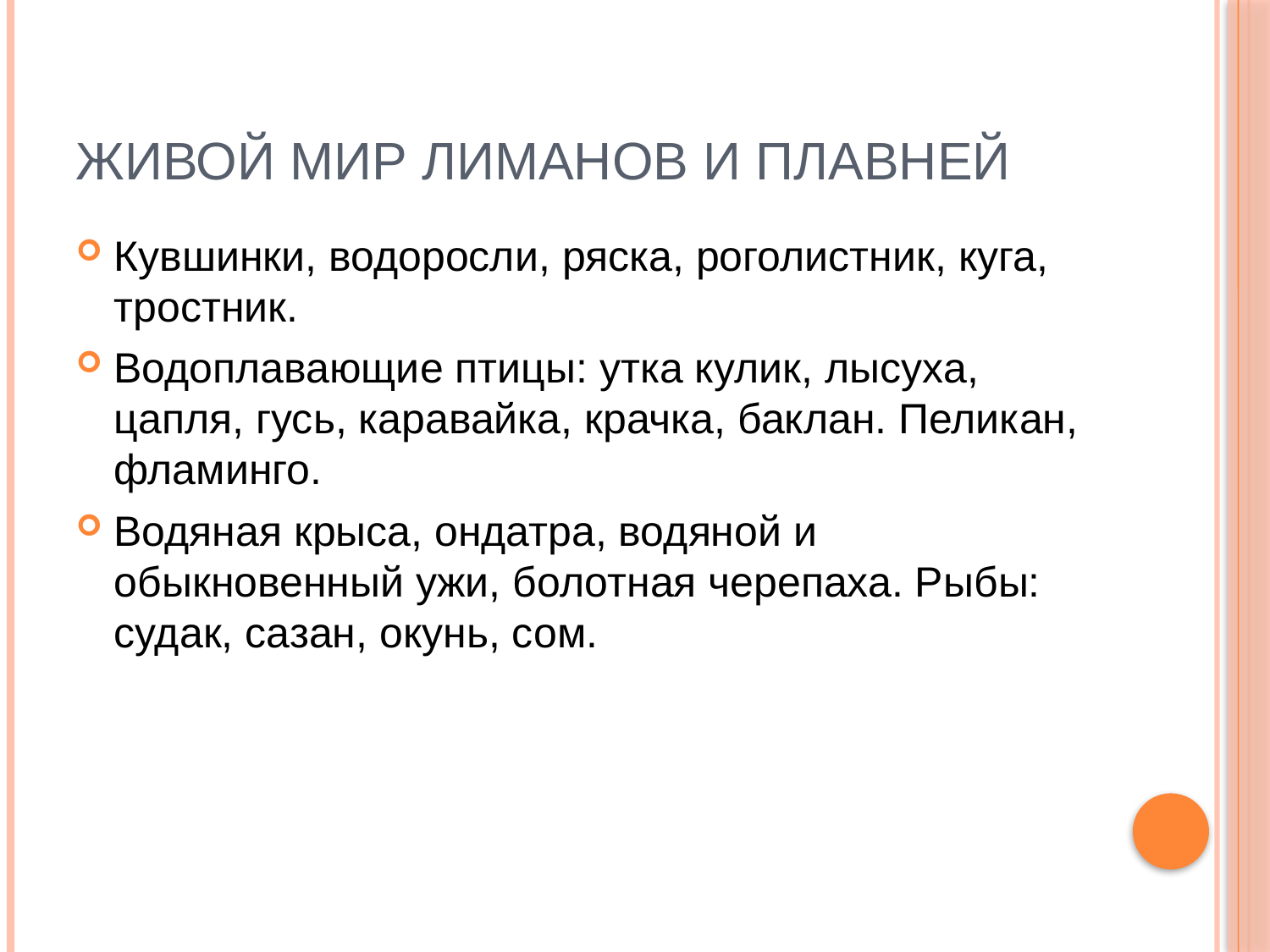

# Живой мир лиманов и плавней
Кувшинки, водоросли, ряска, роголистник, куга, тростник.
Водоплавающие птицы: утка кулик, лысуха, цапля, гусь, каравайка, крачка, баклан. Пеликан, фламинго.
Водяная крыса, ондатра, водяной и обыкновенный ужи, болотная черепаха. Рыбы: судак, сазан, окунь, сом.